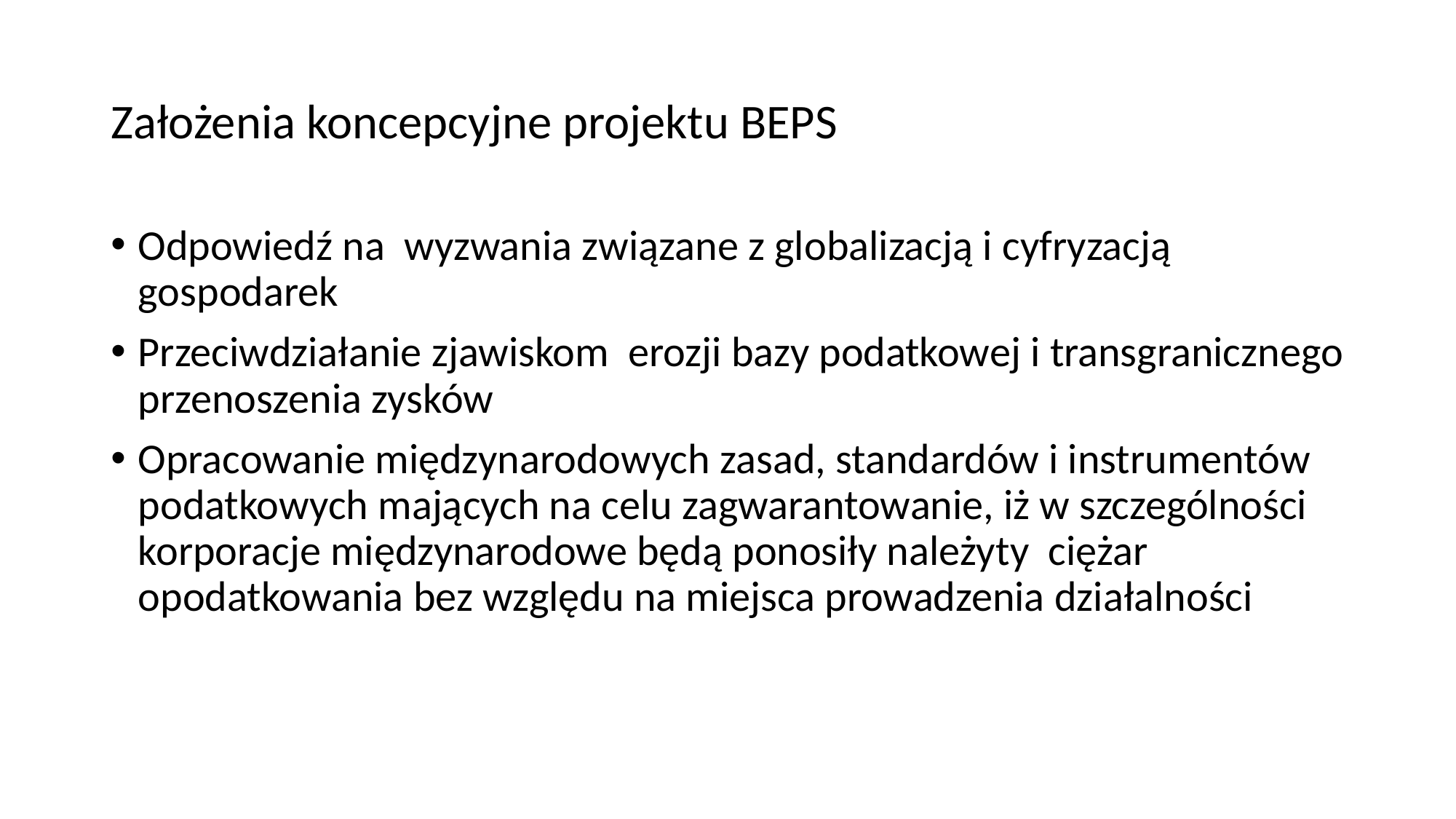

# Założenia koncepcyjne projektu BEPS
Odpowiedź na  wyzwania związane z globalizacją i cyfryzacją gospodarek
Przeciwdziałanie zjawiskom  erozji bazy podatkowej i transgranicznego przenoszenia zysków
Opracowanie międzynarodowych zasad, standardów i instrumentów  podatkowych mających na celu zagwarantowanie, iż w szczególności korporacje międzynarodowe będą ponosiły należyty  ciężar opodatkowania bez względu na miejsca prowadzenia działalności